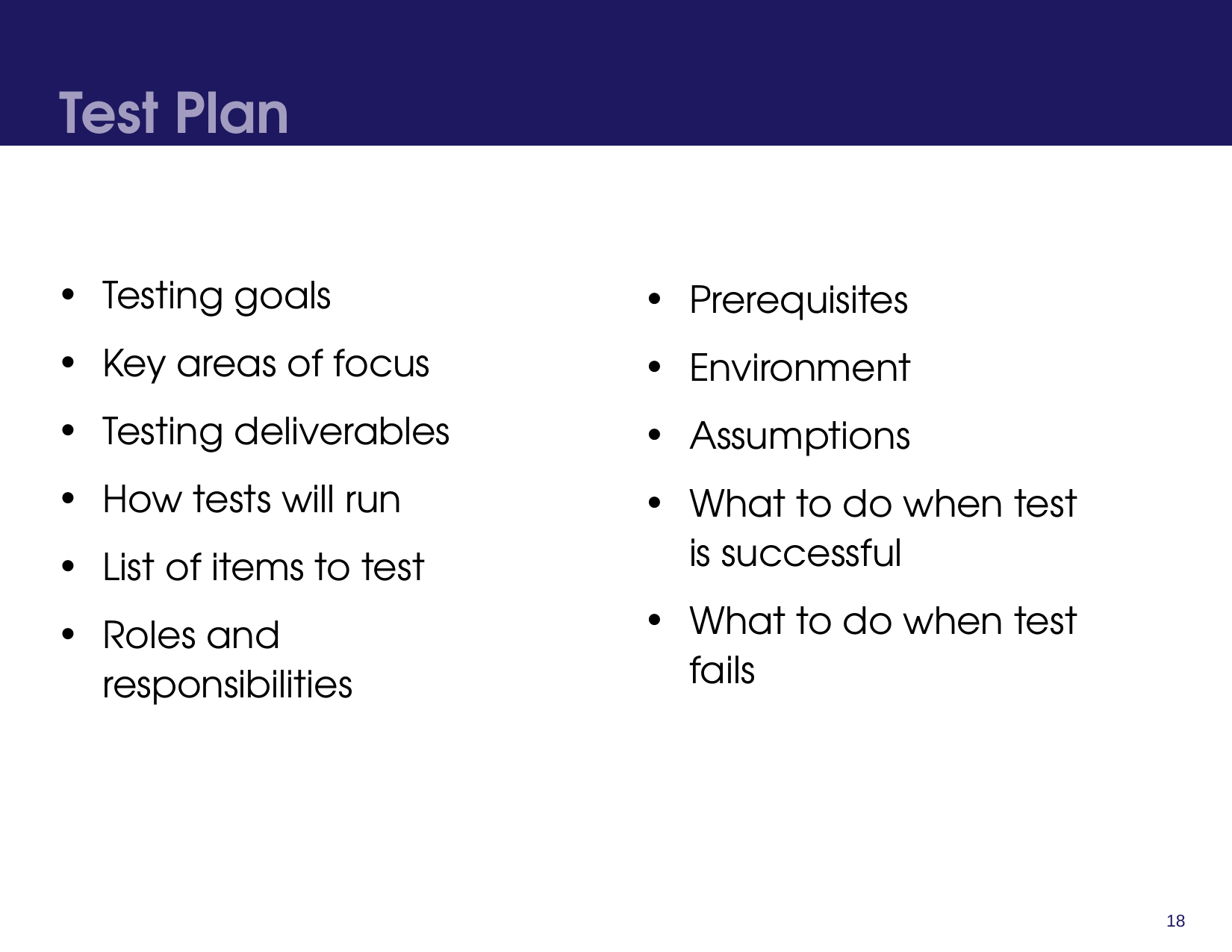

# Test Plan
Testing goals
Key areas of focus
Testing deliverables
How tests will run
List of items to test
Roles and responsibilities

Prerequisites
Environment
Assumptions
What to do when test is successful
What to do when test fails

18